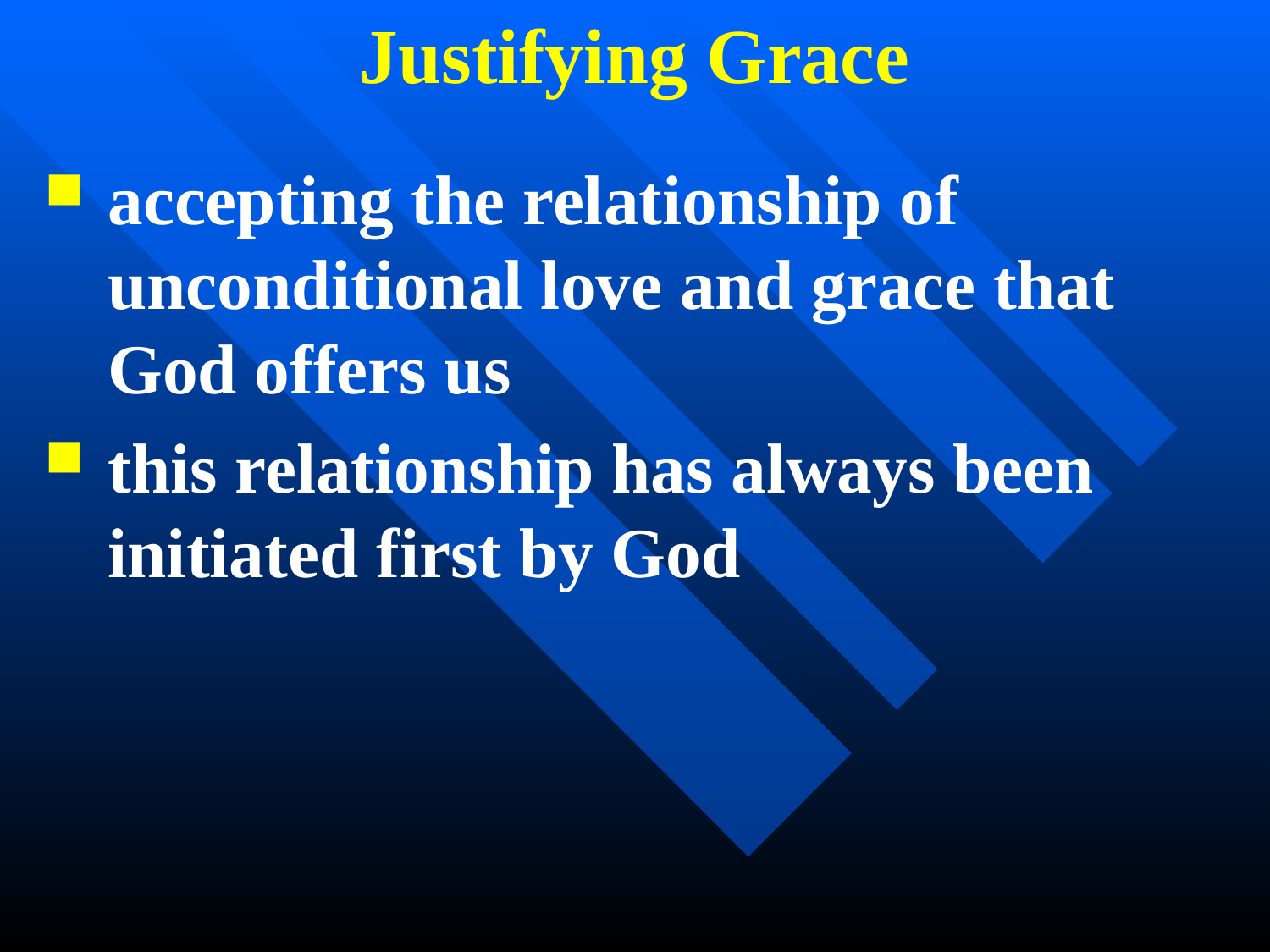

Justifying Grace
accepting the relationship of unconditional love and grace that God offers us
this relationship has always been initiated first by God